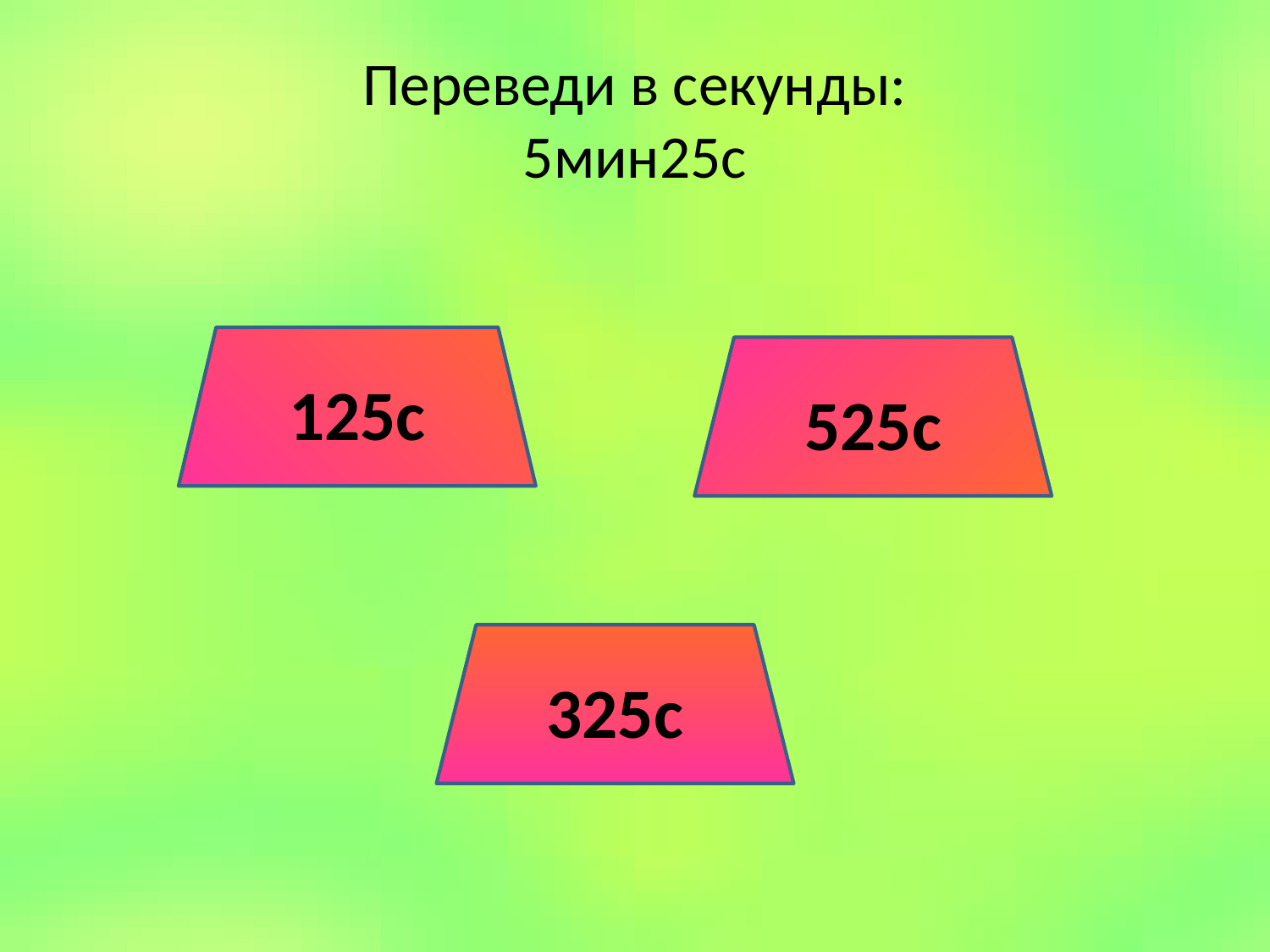

# Переведи в секунды: 5мин25с
125с
525с
325с